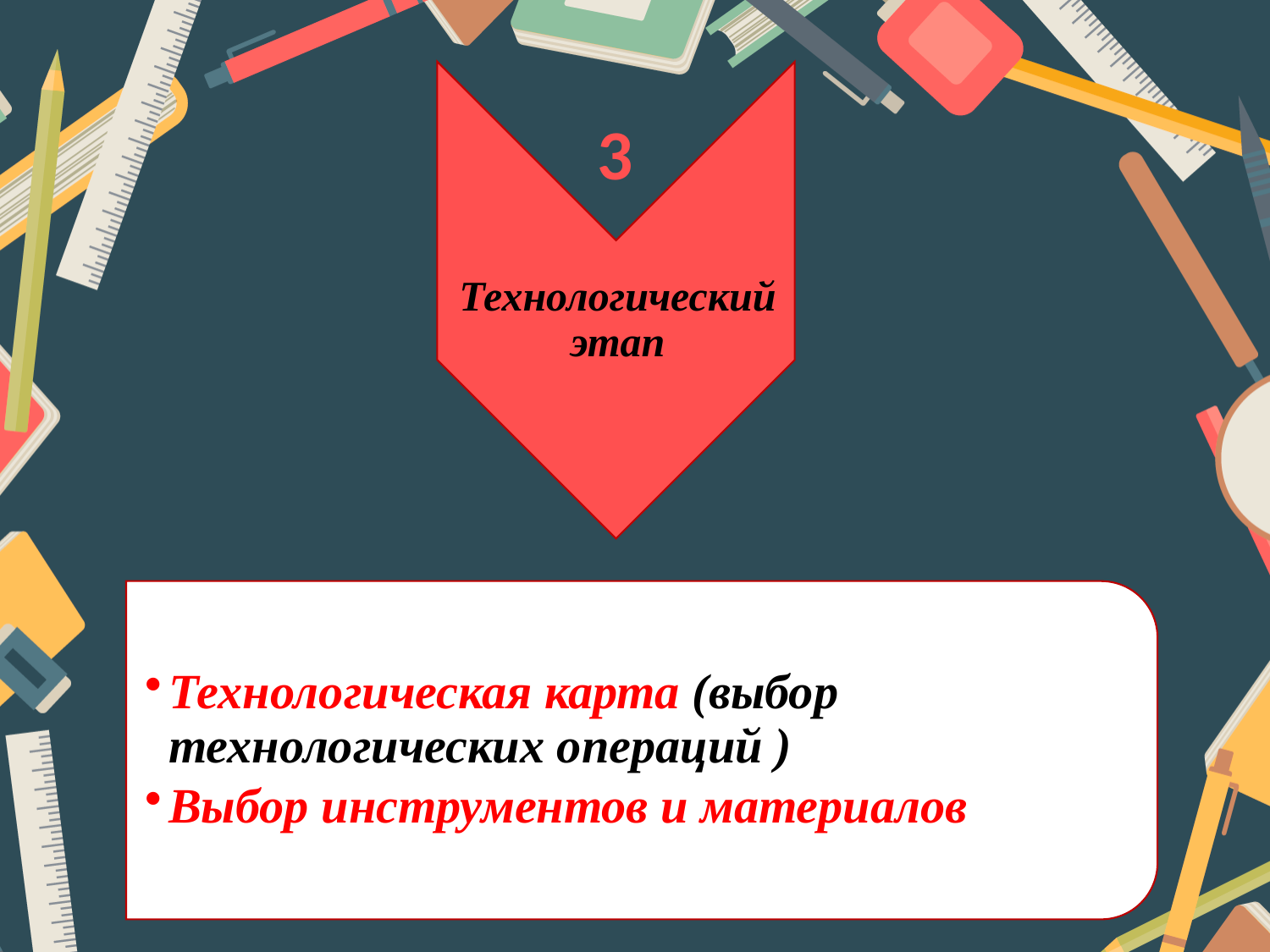

Технологический этап
3

Технологическая карта (выбор технологических операций )
Выбор инструментов и материалов